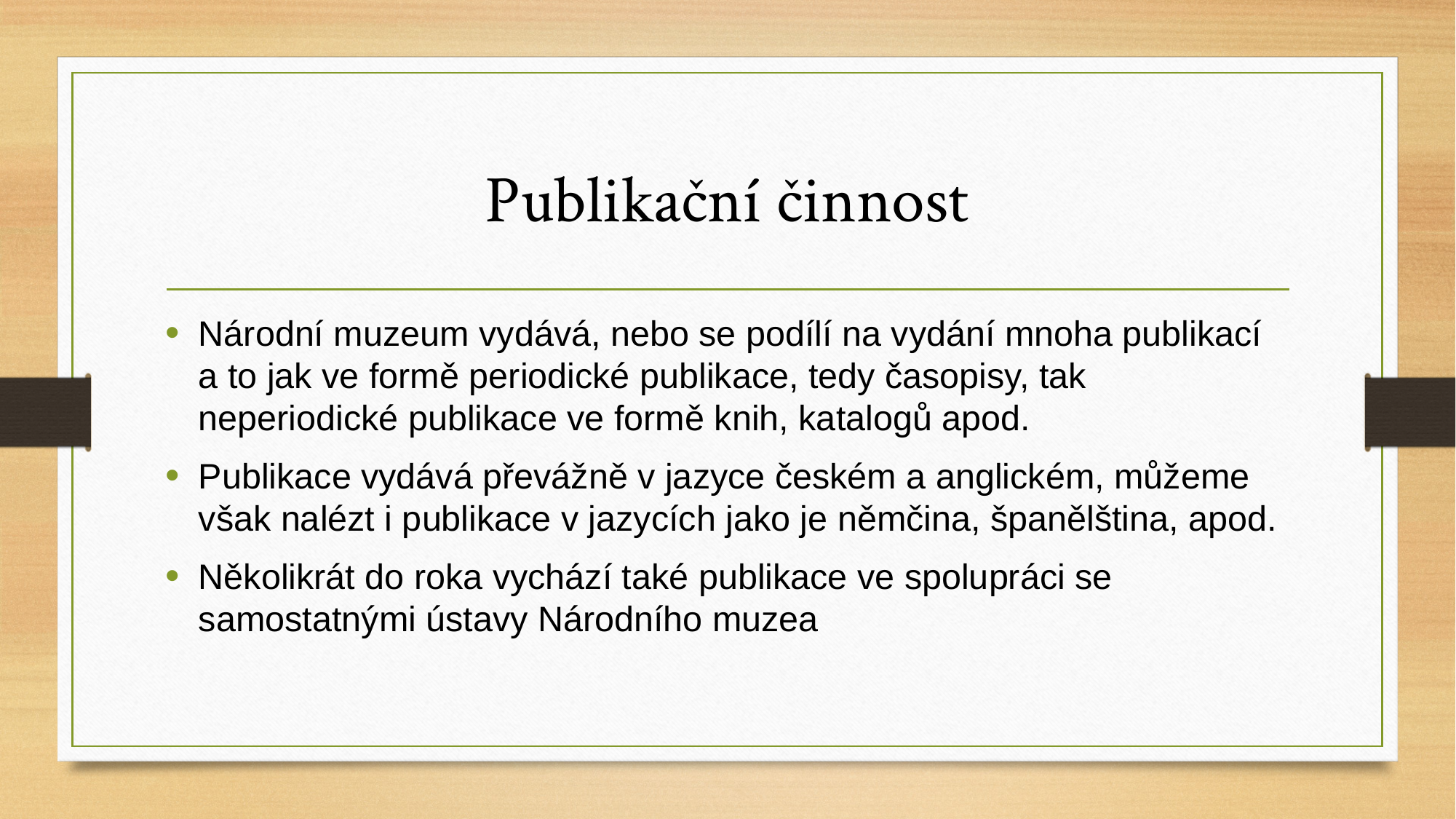

# Publikační činnost
Národní muzeum vydává, nebo se podílí na vydání mnoha publikací a to jak ve formě periodické publikace, tedy časopisy, tak neperiodické publikace ve formě knih, katalogů apod.
Publikace vydává převážně v jazyce českém a anglickém, můžeme však nalézt i publikace v jazycích jako je němčina, španělština, apod.
Několikrát do roka vychází také publikace ve spolupráci se samostatnými ústavy Národního muzea